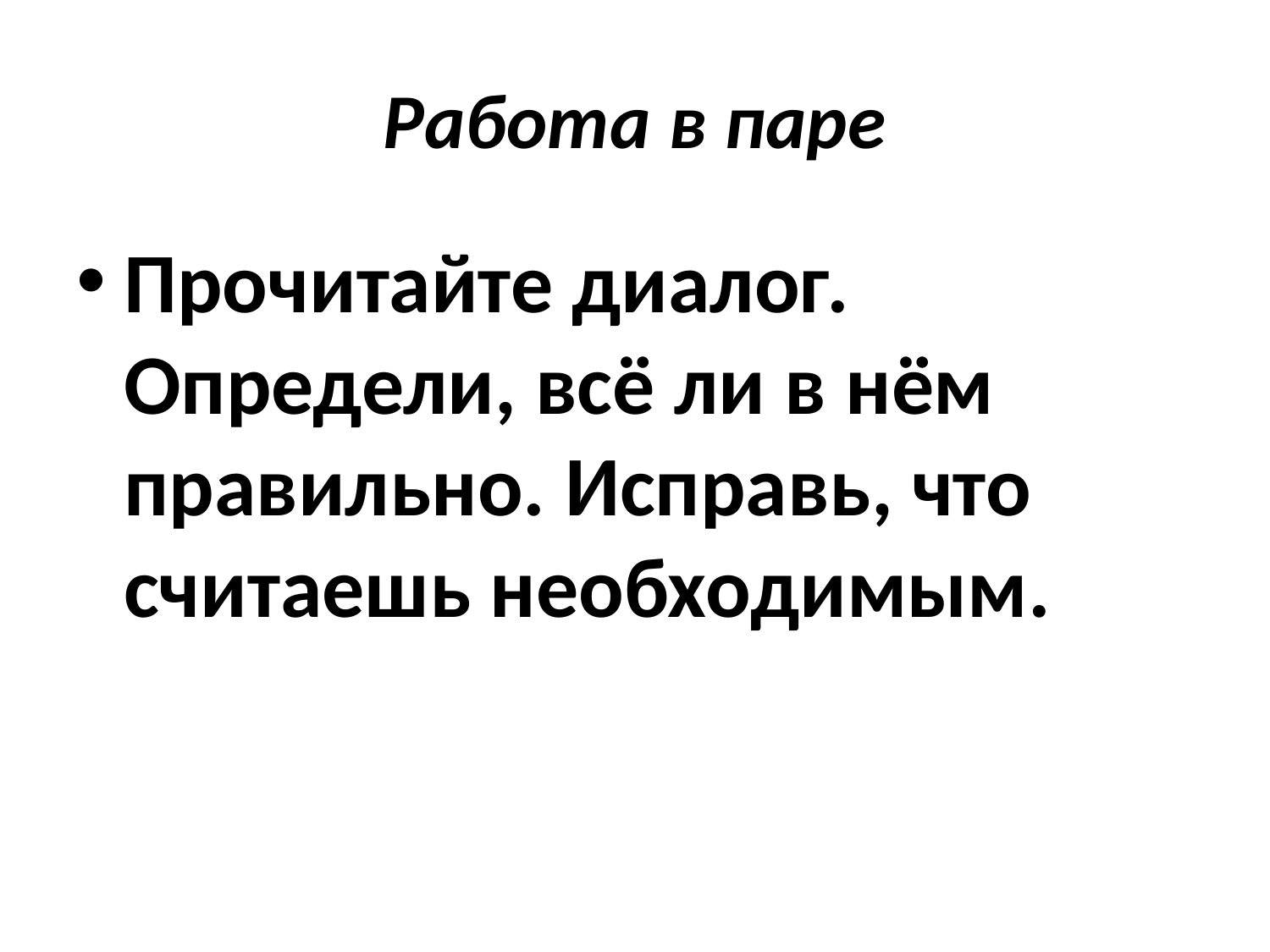

# Работа в паре
Прочитайте диалог. Определи, всё ли в нём правильно. Исправь, что считаешь необходимым.